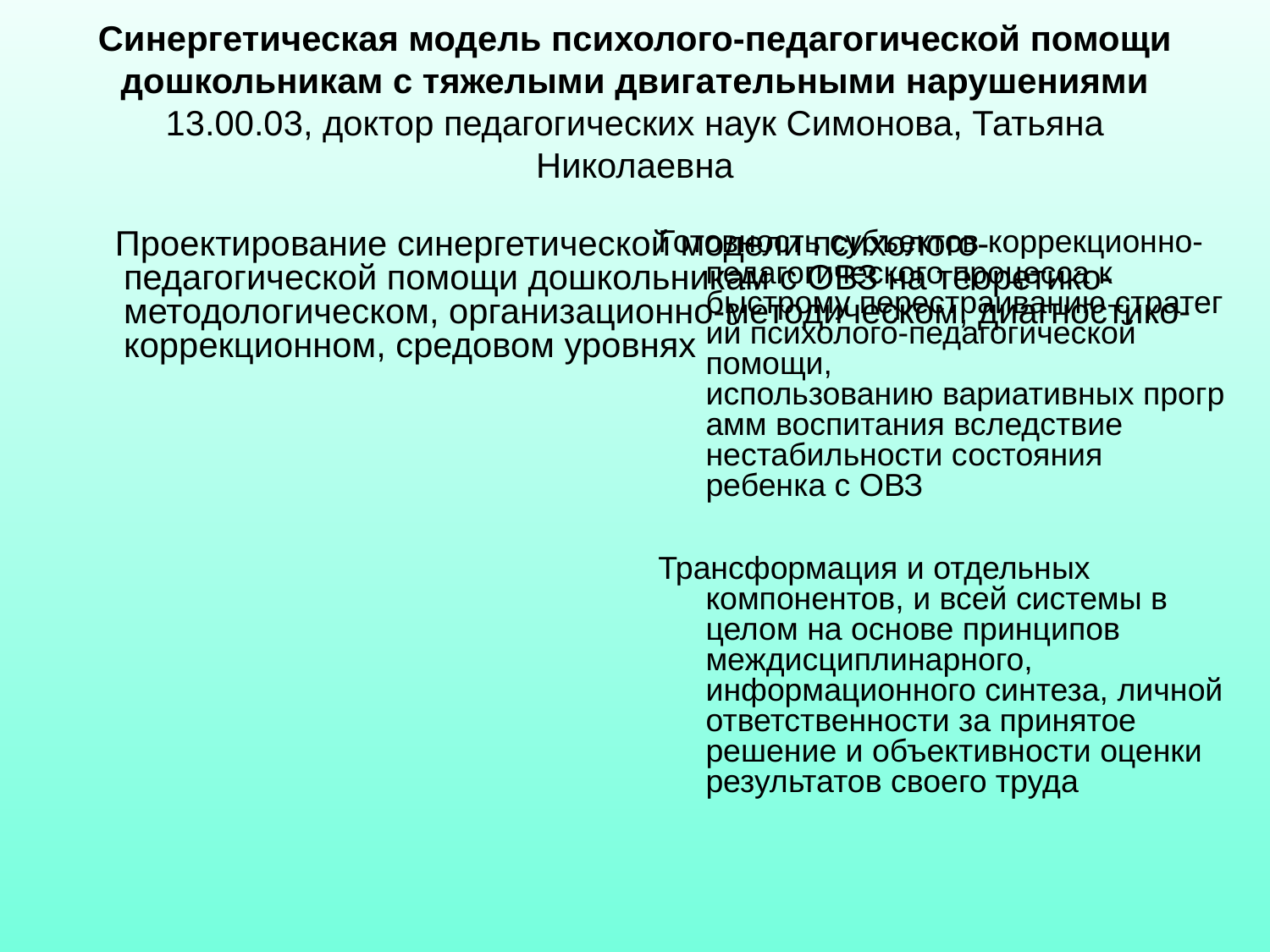

# Синергетическая модель психолого-педагогической помощи дошкольникам с тяжелыми двигательными нарушениями 13.00.03, доктор педагогических наук Симонова, Татьяна Николаевна
    Проектирование синергетической модели психолого-педагогической помощи дошкольникам с ОВЗ на теоретико-методологическом, организационно-методическом, диагностико-коррекционном, средовом уровнях
Готовность субъектов коррекционно-педагогического процесса к быстрому перестраиванию стратегий психолого-педагогической помощи, использованию вариативных программ воспитания вследствие нестабильности состояния ребенка с ОВЗ
Трансформация и отдельных компонентов, и всей системы в целом на основе принципов междисциплинарного, информационного синтеза, личной ответственности за принятое решение и объективности оценки результатов своего труда